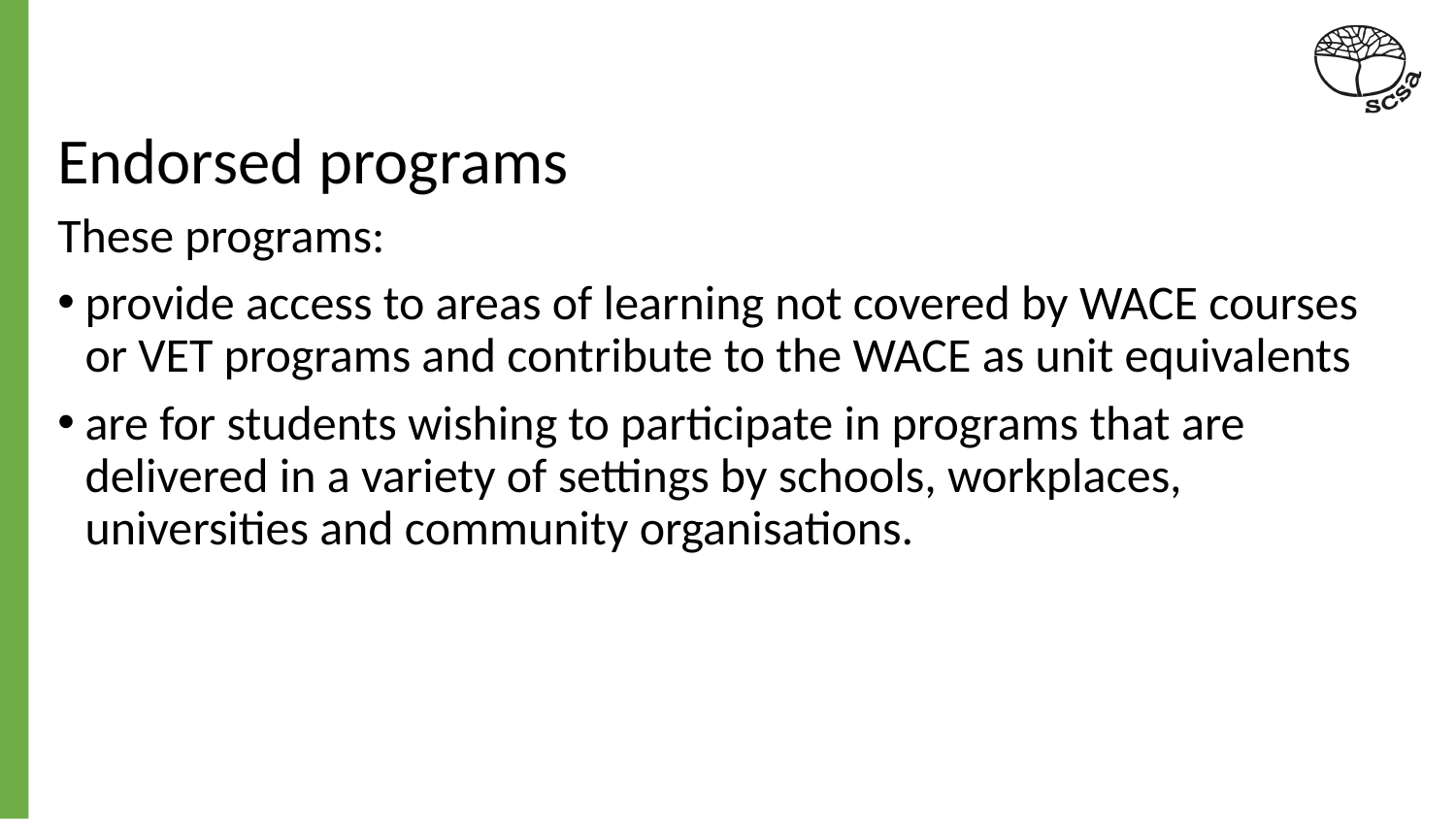

# Endorsed programs
These programs:
provide access to areas of learning not covered by WACE courses or VET programs and contribute to the WACE as unit equivalents
are for students wishing to participate in programs that are delivered in a variety of settings by schools, workplaces, universities and community organisations.